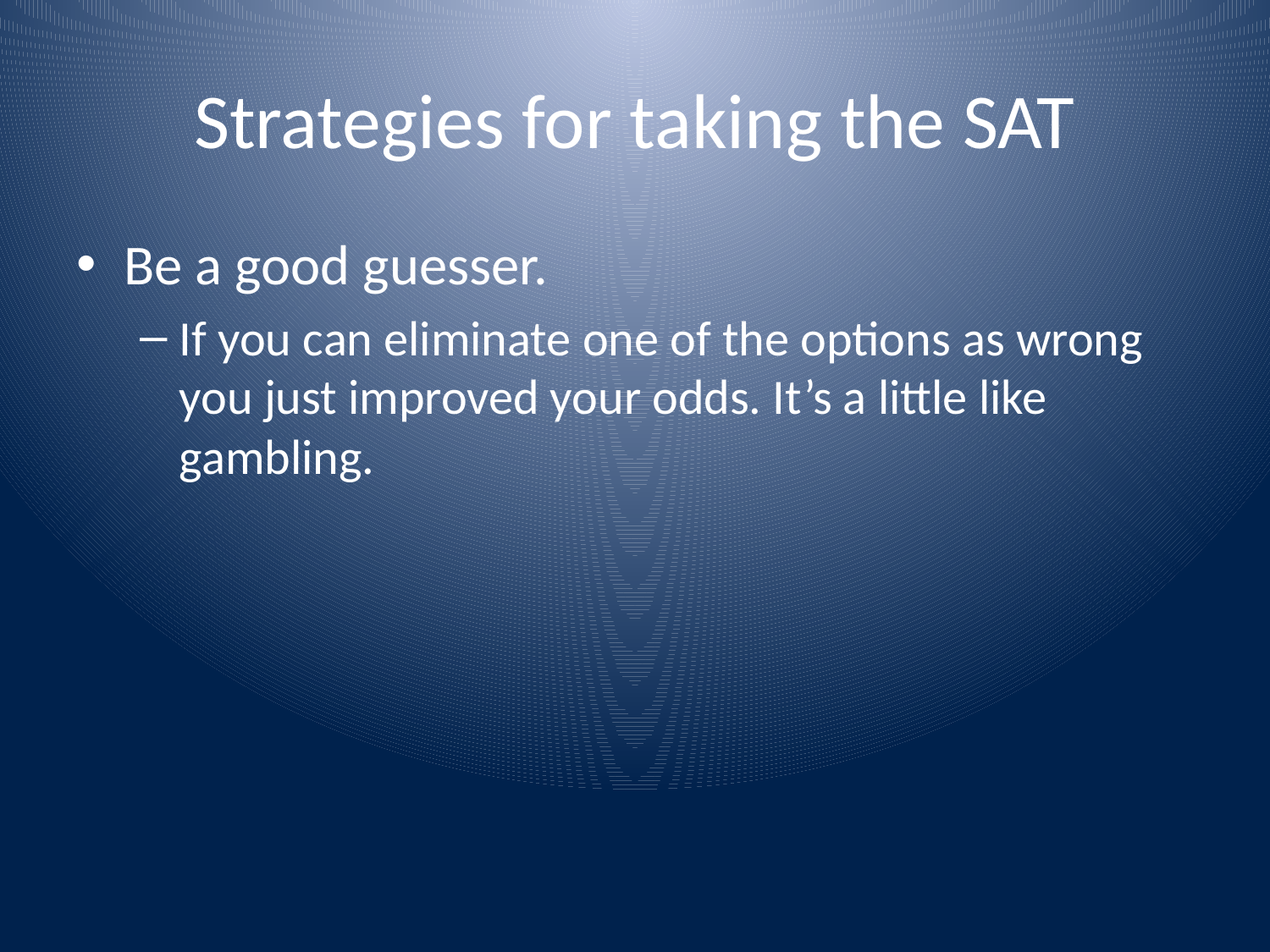

# Strategies for taking the SAT
Be a good guesser.
If you can eliminate one of the options as wrong you just improved your odds. It’s a little like gambling.